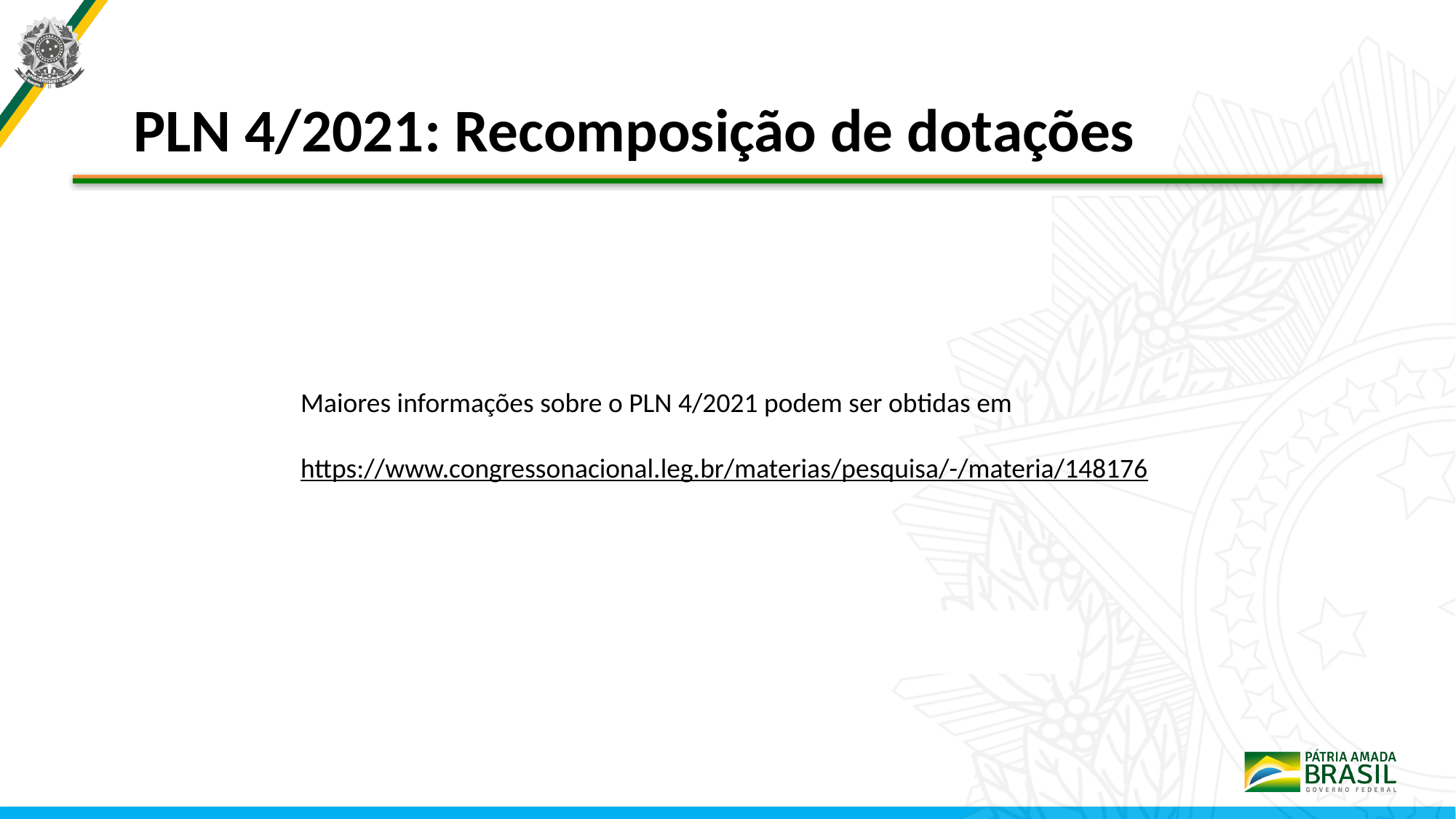

# PLN 4/2021: Recomposição de dotações
Maiores informações sobre o PLN 4/2021 podem ser obtidas em

https://www.congressonacional.leg.br/materias/pesquisa/-/materia/148176